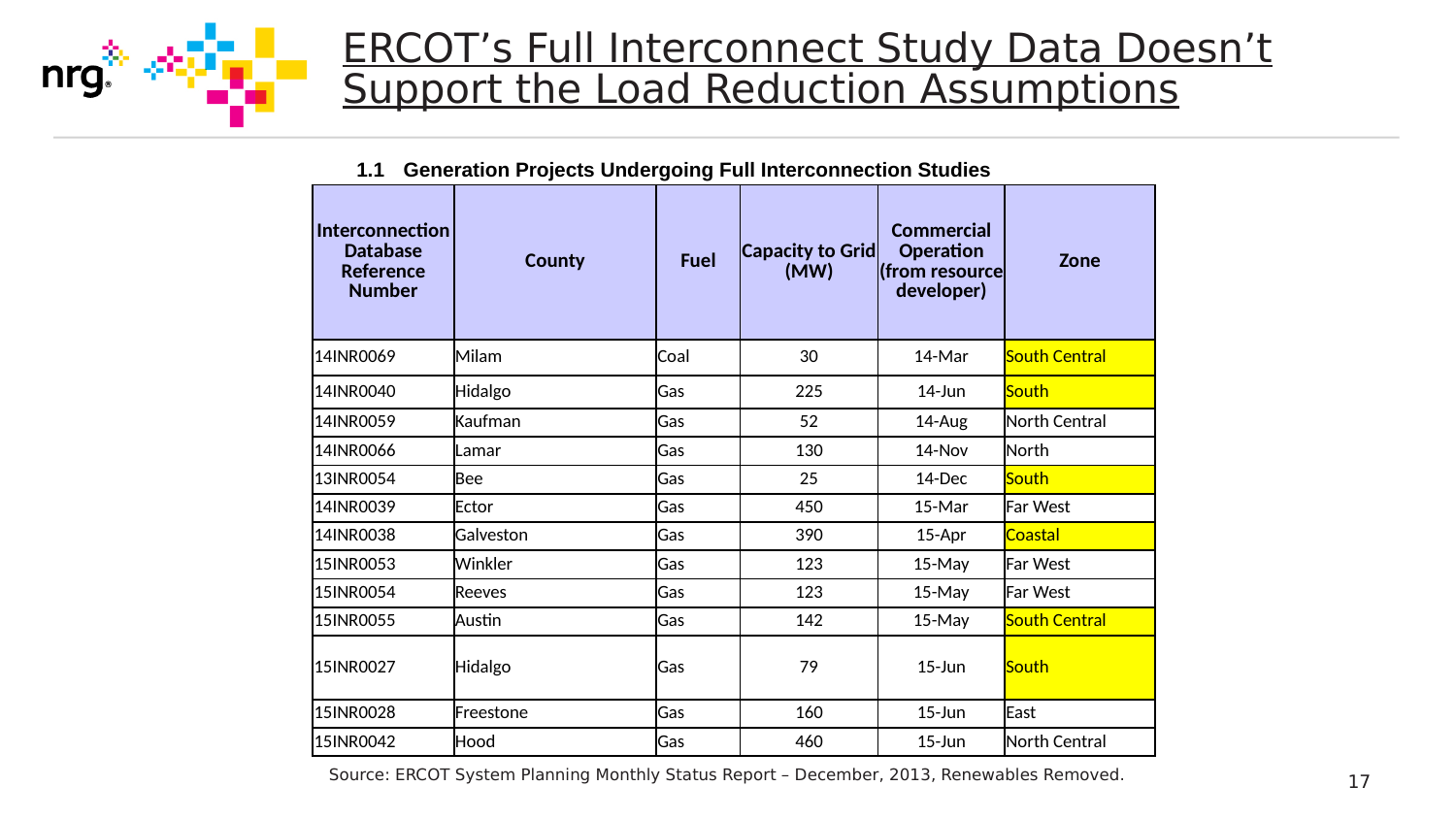

# ERCOT’s Full Interconnect Study Data Doesn’t Support the Load Reduction Assumptions
| 1.1      Generation Projects Undergoing Full Interconnection Studies |  |  |  |  |  |
| --- | --- | --- | --- | --- | --- |
| Interconnection Database Reference Number | County | Fuel | Capacity to Grid (MW) | Commercial Operation (from resource developer) | Zone |
| 14INR0069 | Milam | Coal | 30 | 14-Mar | South Central |
| 14INR0040 | Hidalgo | Gas | 225 | 14-Jun | South |
| 14INR0059 | Kaufman | Gas | 52 | 14-Aug | North Central |
| 14INR0066 | Lamar | Gas | 130 | 14-Nov | North |
| 13INR0054 | Bee | Gas | 25 | 14-Dec | South |
| 14INR0039 | Ector | Gas | 450 | 15-Mar | Far West |
| 14INR0038 | Galveston | Gas | 390 | 15-Apr | Coastal |
| 15INR0053 | Winkler | Gas | 123 | 15-May | Far West |
| 15INR0054 | Reeves | Gas | 123 | 15-May | Far West |
| 15INR0055 | Austin | Gas | 142 | 15-May | South Central |
| 15INR0027 | Hidalgo | Gas | 79 | 15-Jun | South |
| 15INR0028 | Freestone | Gas | 160 | 15-Jun | East |
| 15INR0042 | Hood | Gas | 460 | 15-Jun | North Central |
Source: ERCOT System Planning Monthly Status Report – December, 2013, Renewables Removed.